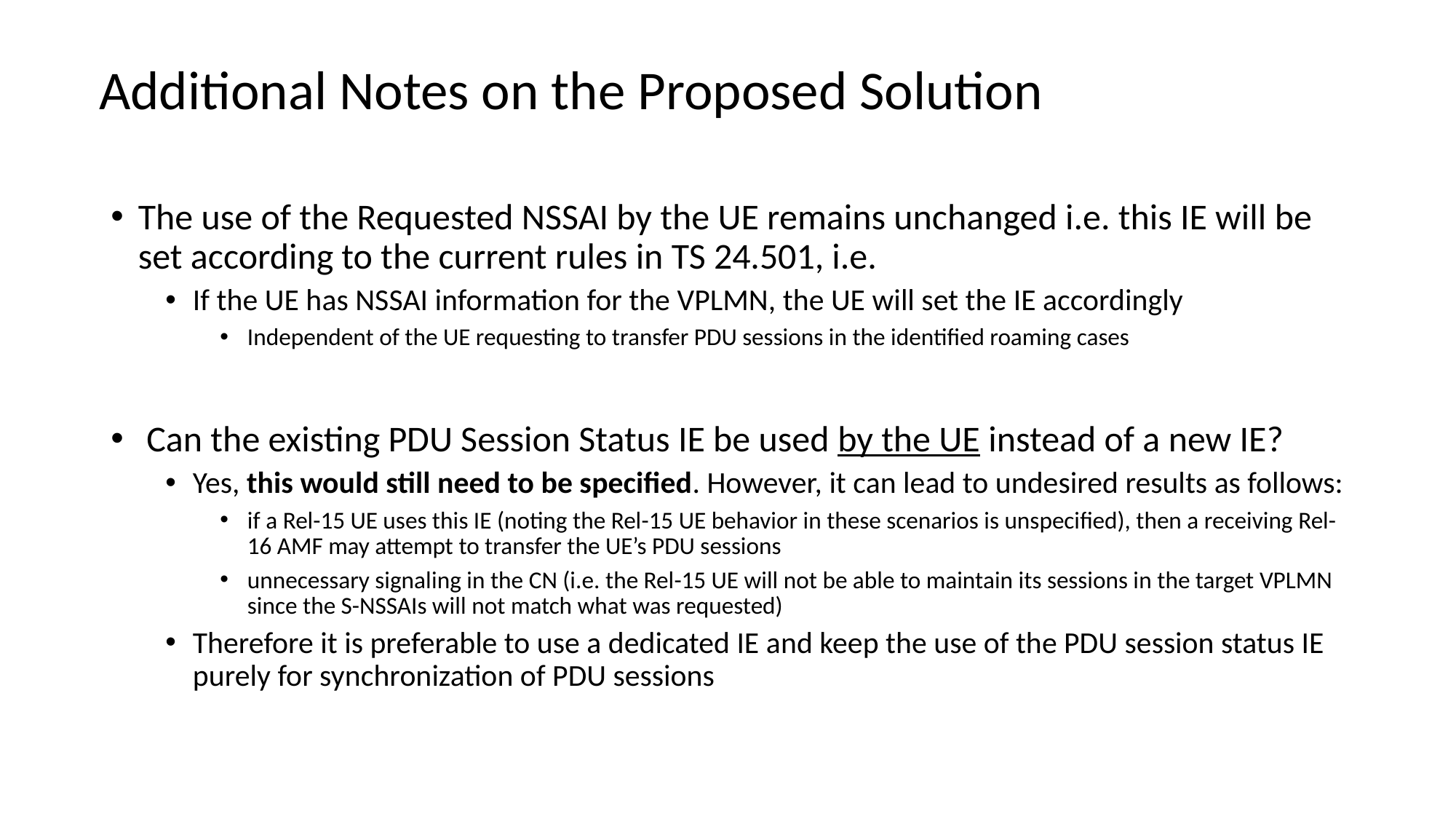

# Additional Notes on the Proposed Solution
The use of the Requested NSSAI by the UE remains unchanged i.e. this IE will be set according to the current rules in TS 24.501, i.e.
If the UE has NSSAI information for the VPLMN, the UE will set the IE accordingly
Independent of the UE requesting to transfer PDU sessions in the identified roaming cases

 Can the existing PDU Session Status IE be used by the UE instead of a new IE?
Yes, this would still need to be specified. However, it can lead to undesired results as follows:
if a Rel-15 UE uses this IE (noting the Rel-15 UE behavior in these scenarios is unspecified), then a receiving Rel-16 AMF may attempt to transfer the UE’s PDU sessions
unnecessary signaling in the CN (i.e. the Rel-15 UE will not be able to maintain its sessions in the target VPLMN since the S-NSSAIs will not match what was requested)
Therefore it is preferable to use a dedicated IE and keep the use of the PDU session status IE purely for synchronization of PDU sessions